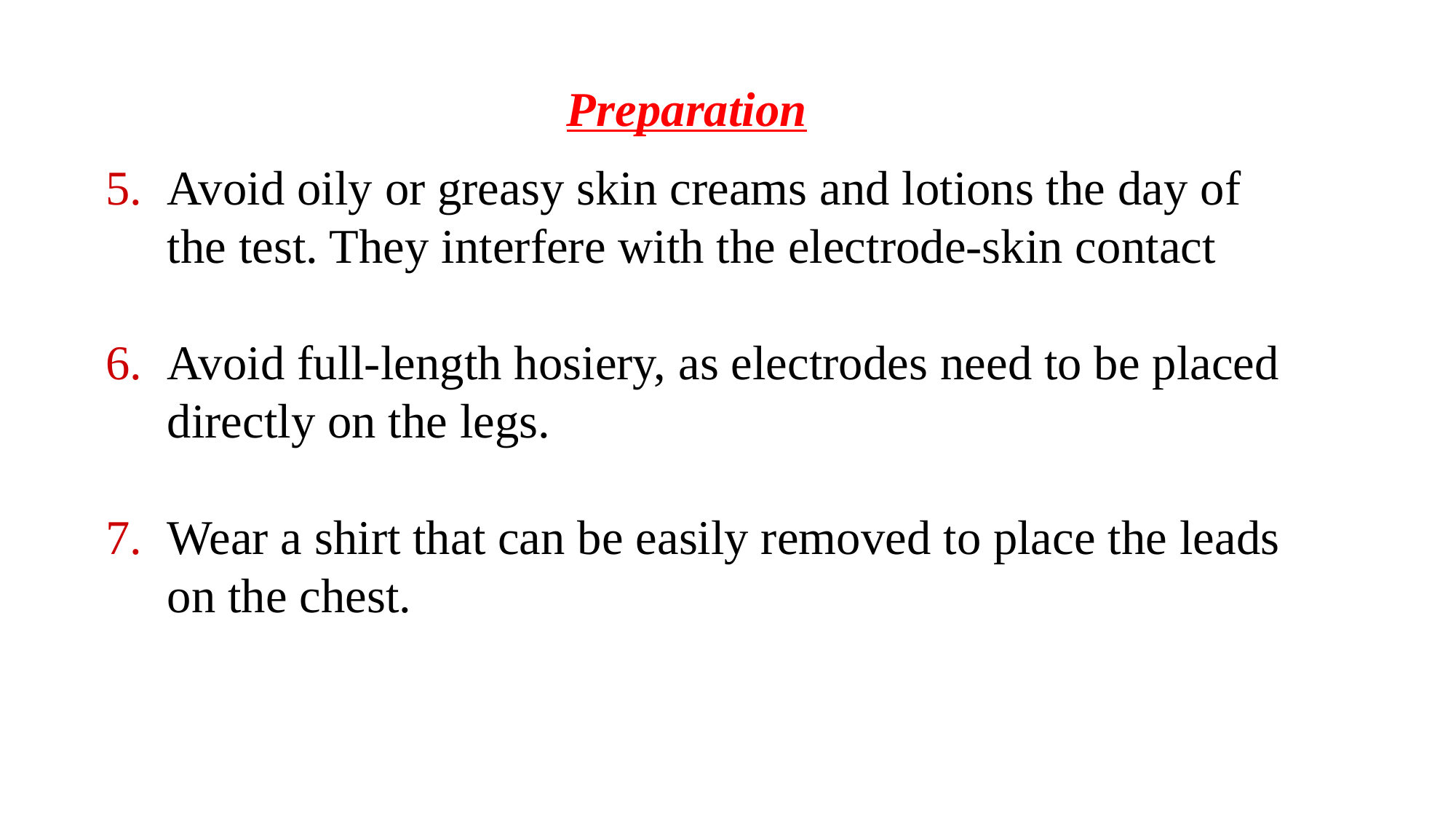

Preparation
Avoid oily or greasy skin creams and lotions the day of the test. They interfere with the electrode-skin contact

Avoid full-length hosiery, as electrodes need to be placed directly on the legs.

Wear a shirt that can be easily removed to place the leads on the chest.